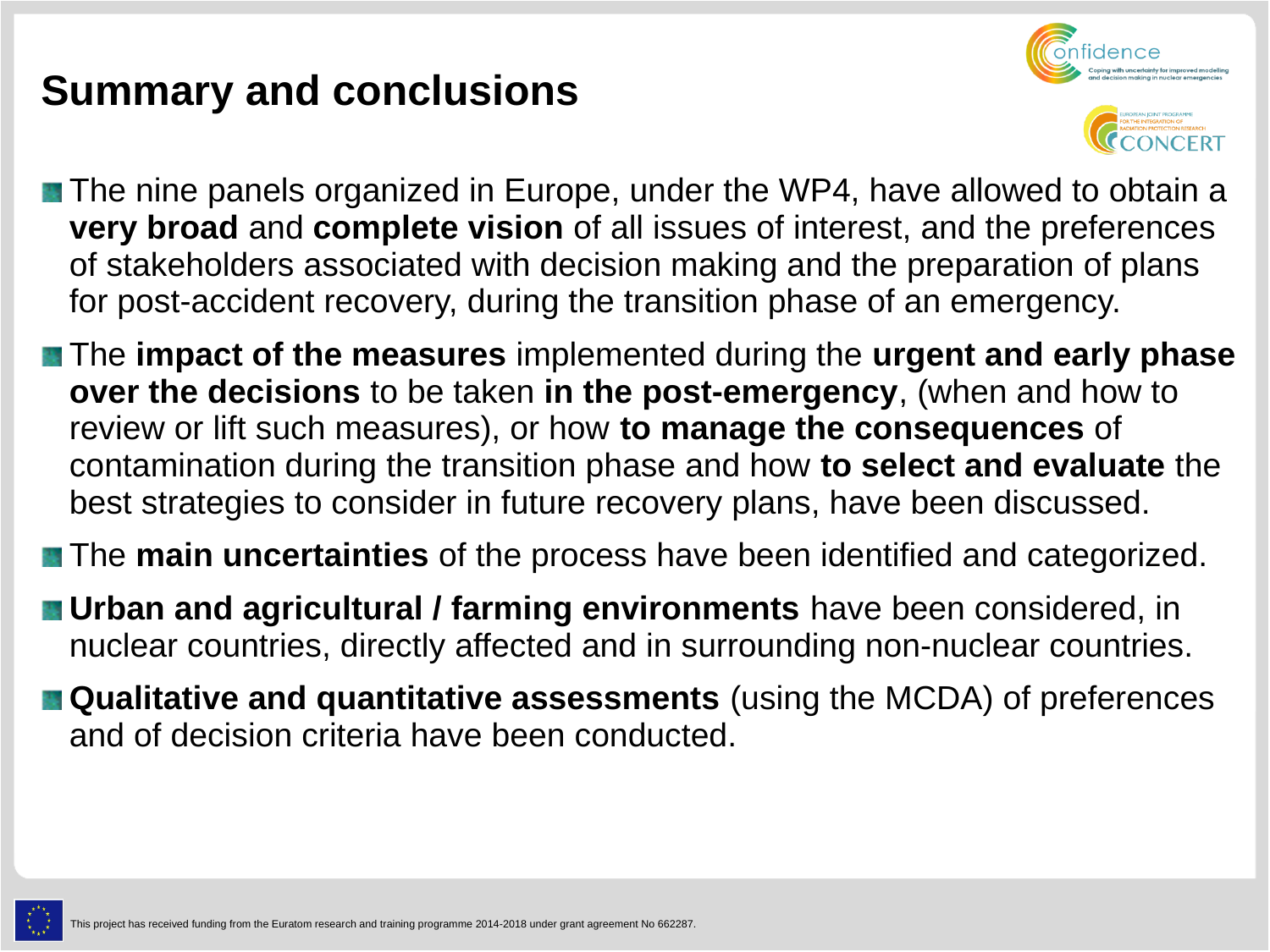

# Summary and conclusions
The nine panels organized in Europe, under the WP4, have allowed to obtain a very broad and complete vision of all issues of interest, and the preferences of stakeholders associated with decision making and the preparation of plans for post-accident recovery, during the transition phase of an emergency.
The impact of the measures implemented during the urgent and early phase over the decisions to be taken in the post-emergency, (when and how to review or lift such measures), or how to manage the consequences of contamination during the transition phase and how to select and evaluate the best strategies to consider in future recovery plans, have been discussed.
The main uncertainties of the process have been identified and categorized.
Urban and agricultural / farming environments have been considered, in nuclear countries, directly affected and in surrounding non-nuclear countries.
Qualitative and quantitative assessments (using the MCDA) of preferences and of decision criteria have been conducted.